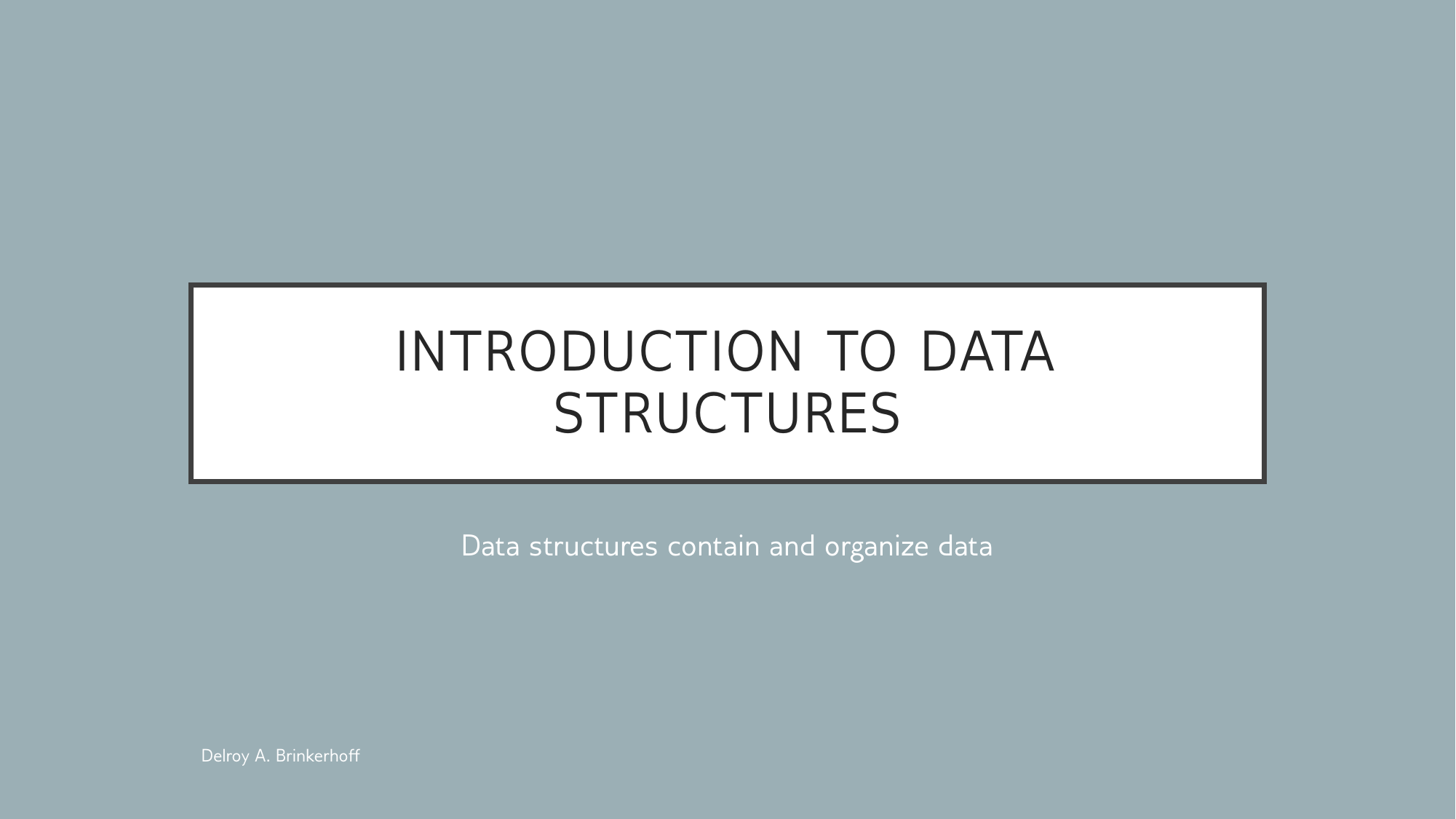

# Introduction to DATA Structures
Data structures contain and organize data
Delroy A. Brinkerhoff